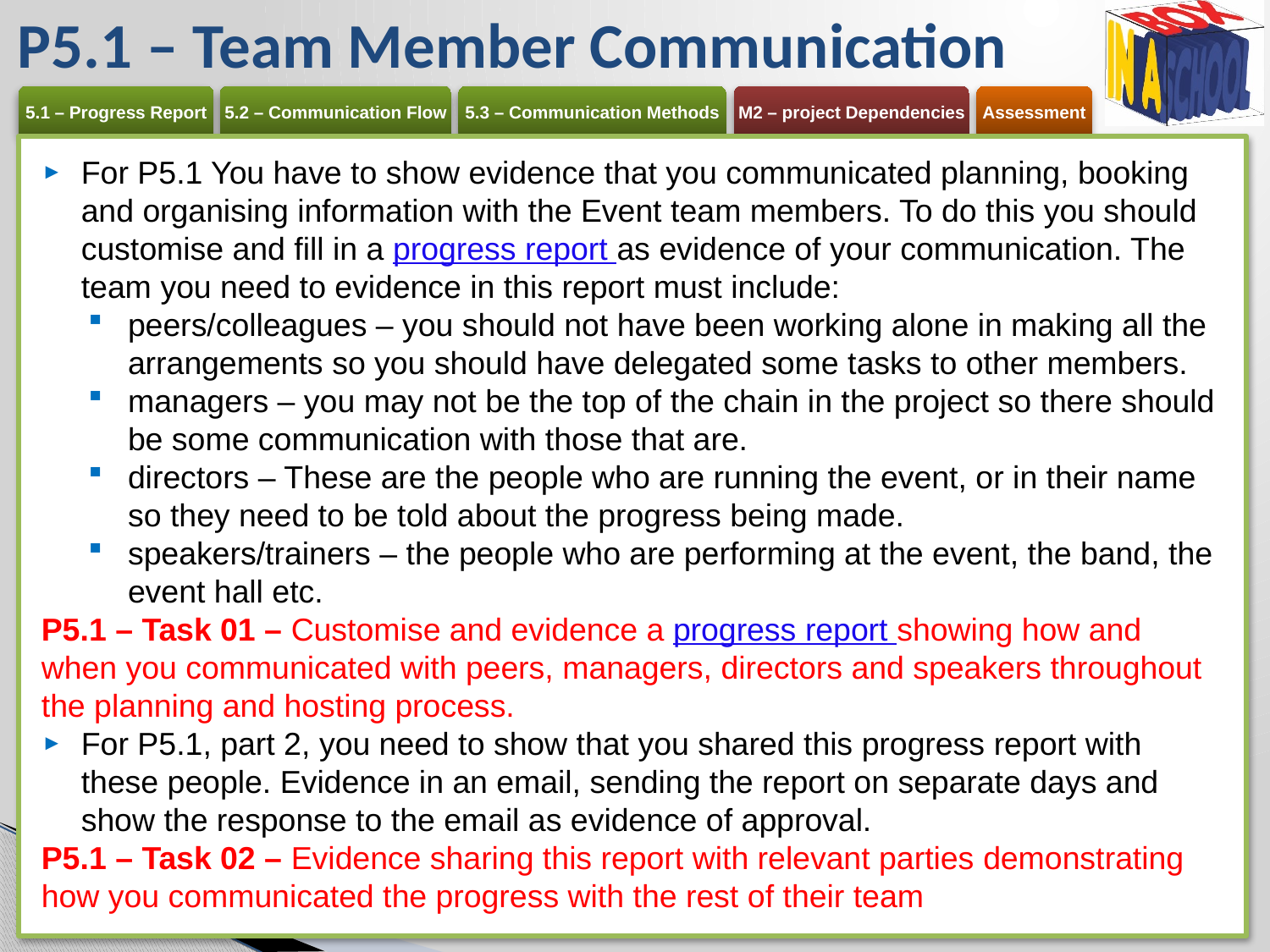

# P5.1 – Team Member Communication
For P5.1 You have to show evidence that you communicated planning, booking and organising information with the Event team members. To do this you should customise and fill in a progress report as evidence of your communication. The team you need to evidence in this report must include:
peers/colleagues – you should not have been working alone in making all the arrangements so you should have delegated some tasks to other members.
managers – you may not be the top of the chain in the project so there should be some communication with those that are.
directors – These are the people who are running the event, or in their name so they need to be told about the progress being made.
speakers/trainers – the people who are performing at the event, the band, the event hall etc.
P5.1 – Task 01 – Customise and evidence a progress report showing how and when you communicated with peers, managers, directors and speakers throughout the planning and hosting process.
For P5.1, part 2, you need to show that you shared this progress report with these people. Evidence in an email, sending the report on separate days and show the response to the email as evidence of approval.
P5.1 – Task 02 – Evidence sharing this report with relevant parties demonstrating how you communicated the progress with the rest of their team